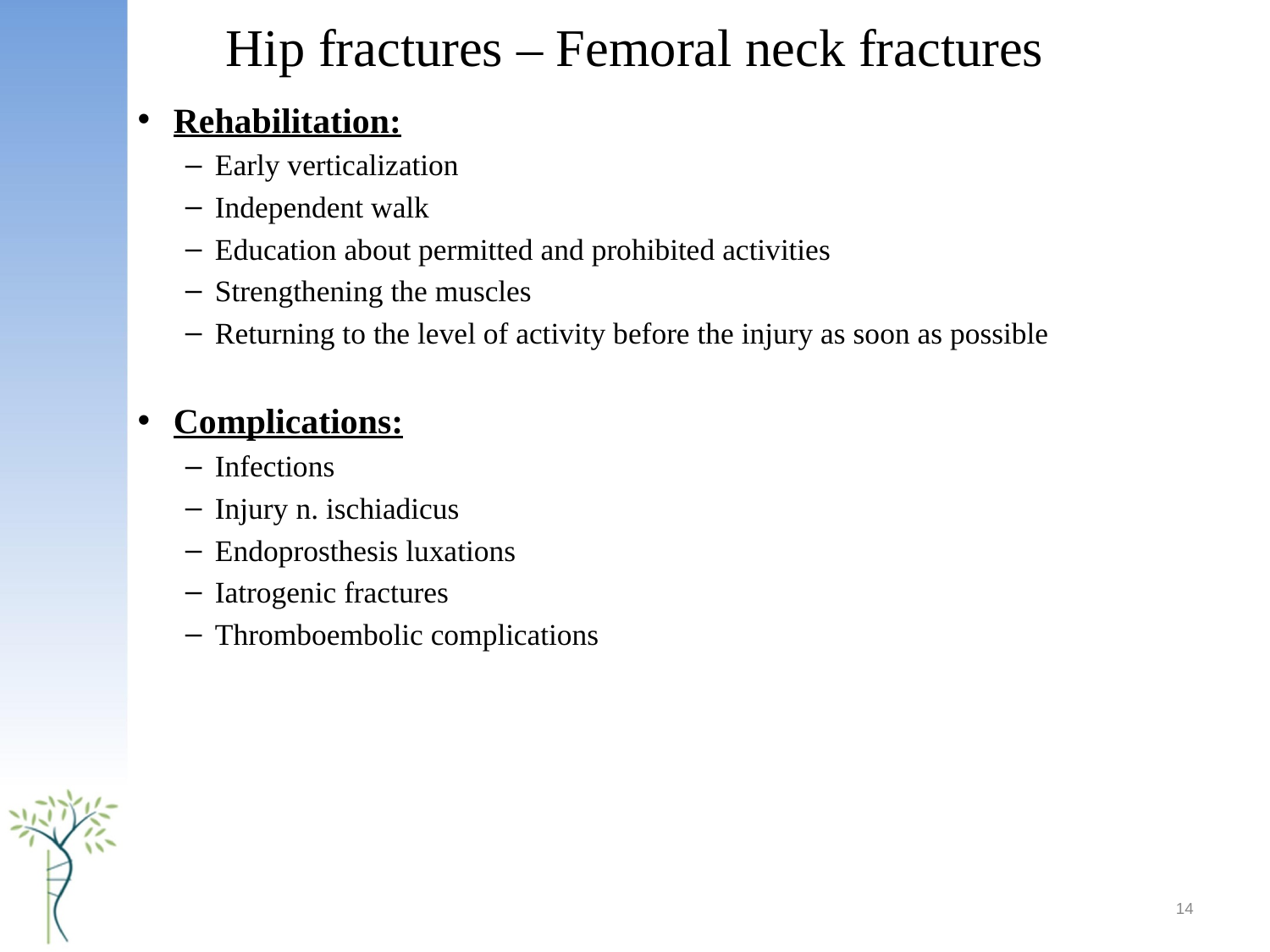

# Hip fractures – Femoral neck fractures
Rehabilitation:
Early verticalization
Independent walk
Education about permitted and prohibited activities
Strengthening the muscles
Returning to the level of activity before the injury as soon as possible

Complications:
Infections
Injury n. ischiadicus
Endoprosthesis luxations
Iatrogenic fractures
Thromboembolic complications
14